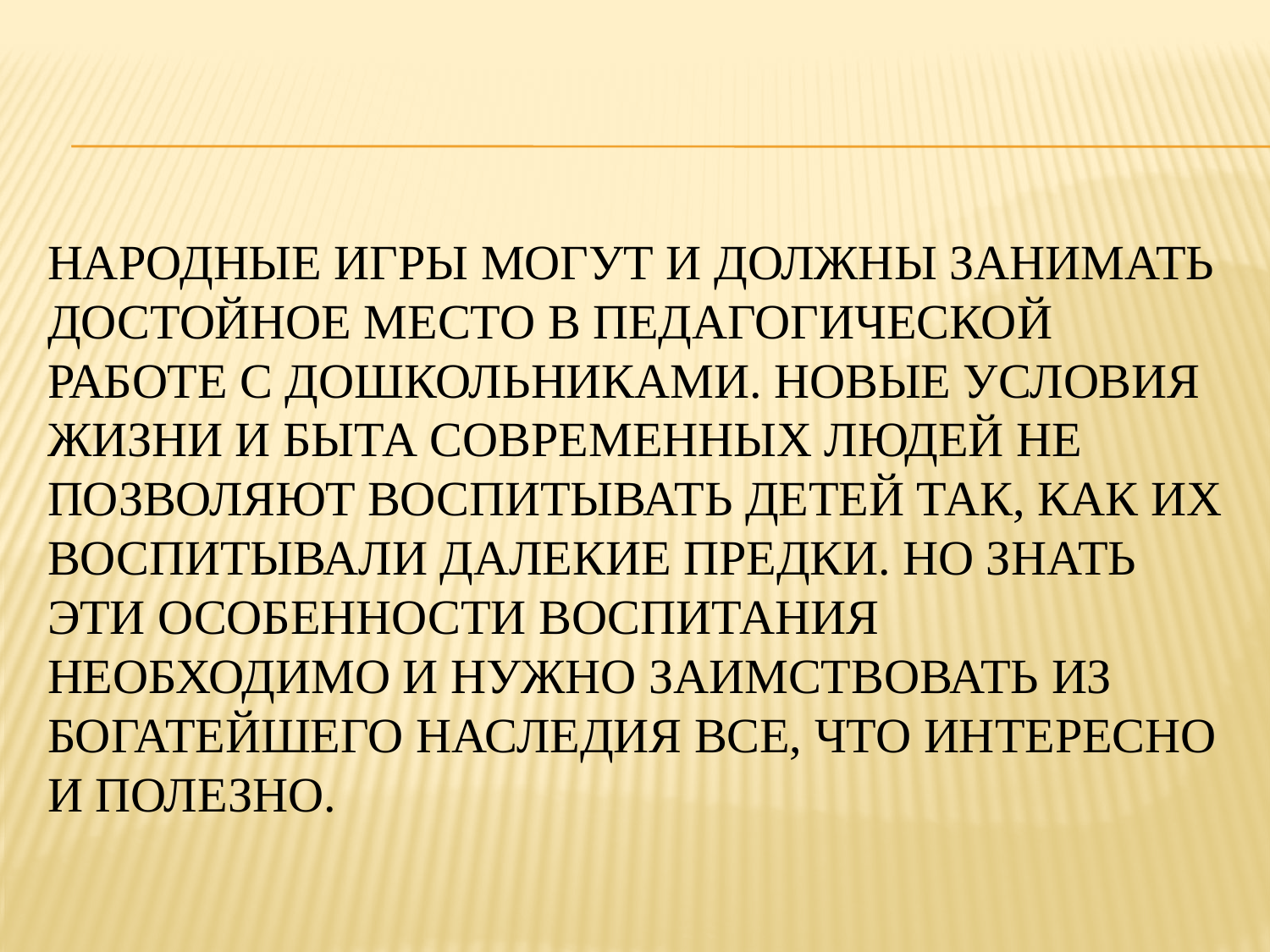

# Народные игры могут и должны занимать достойное место в педагогической работе с дошкольниками. Новые условия жизни и быта современных людей не позволяют воспитывать детей так, как их воспитывали далекие предки. Но знать эти особенности воспитания необходимо и нужно заимствовать из богатейшего наследия все, что интересно и полезно.